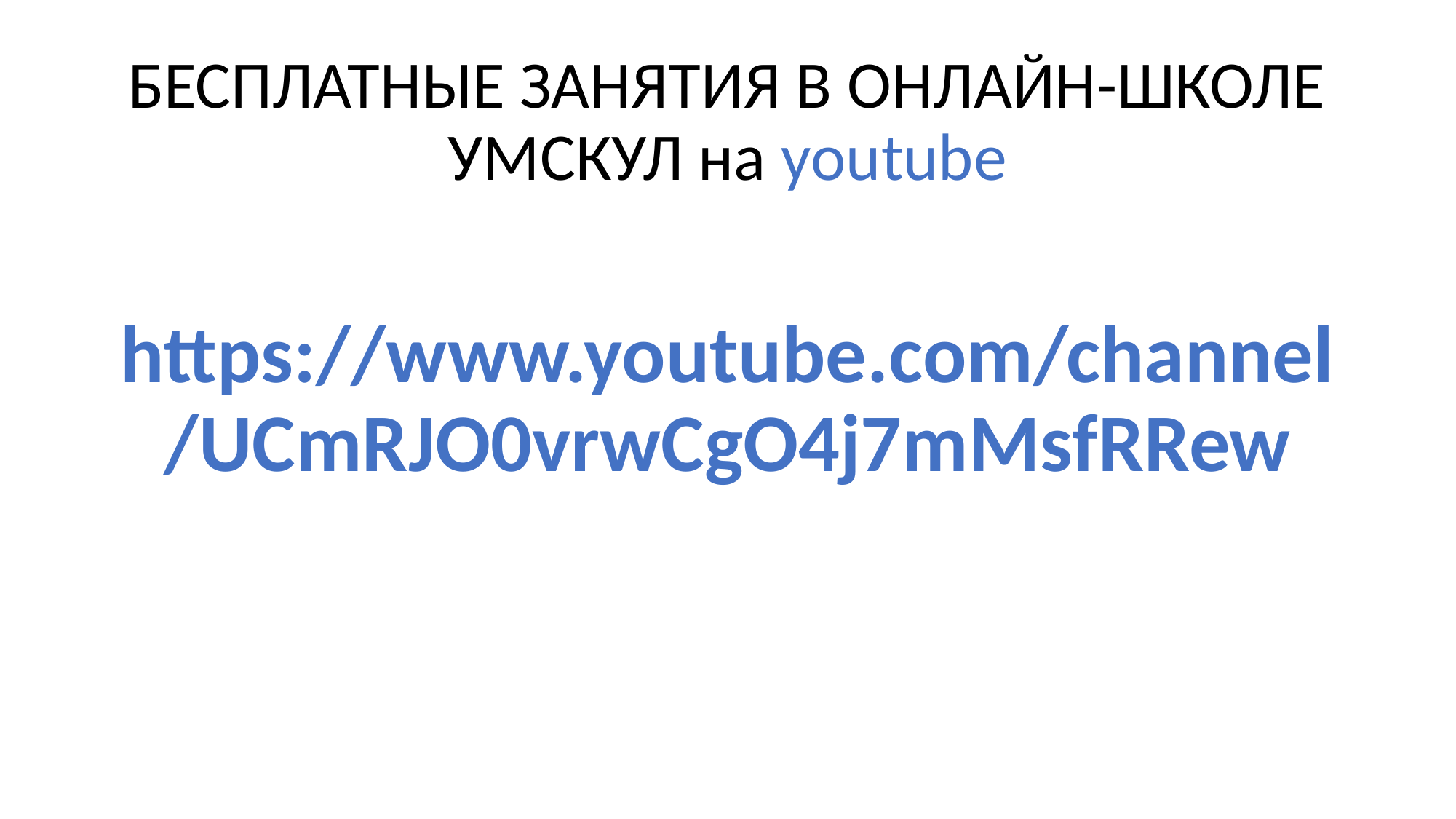

# БЕСПЛАТНЫЕ ЗАНЯТИЯ В ОНЛАЙН-ШКОЛЕ УМСКУЛ на youtube
 https://www.youtube.com/channel/UCmRJO0vrwCgO4j7mMsfRRew